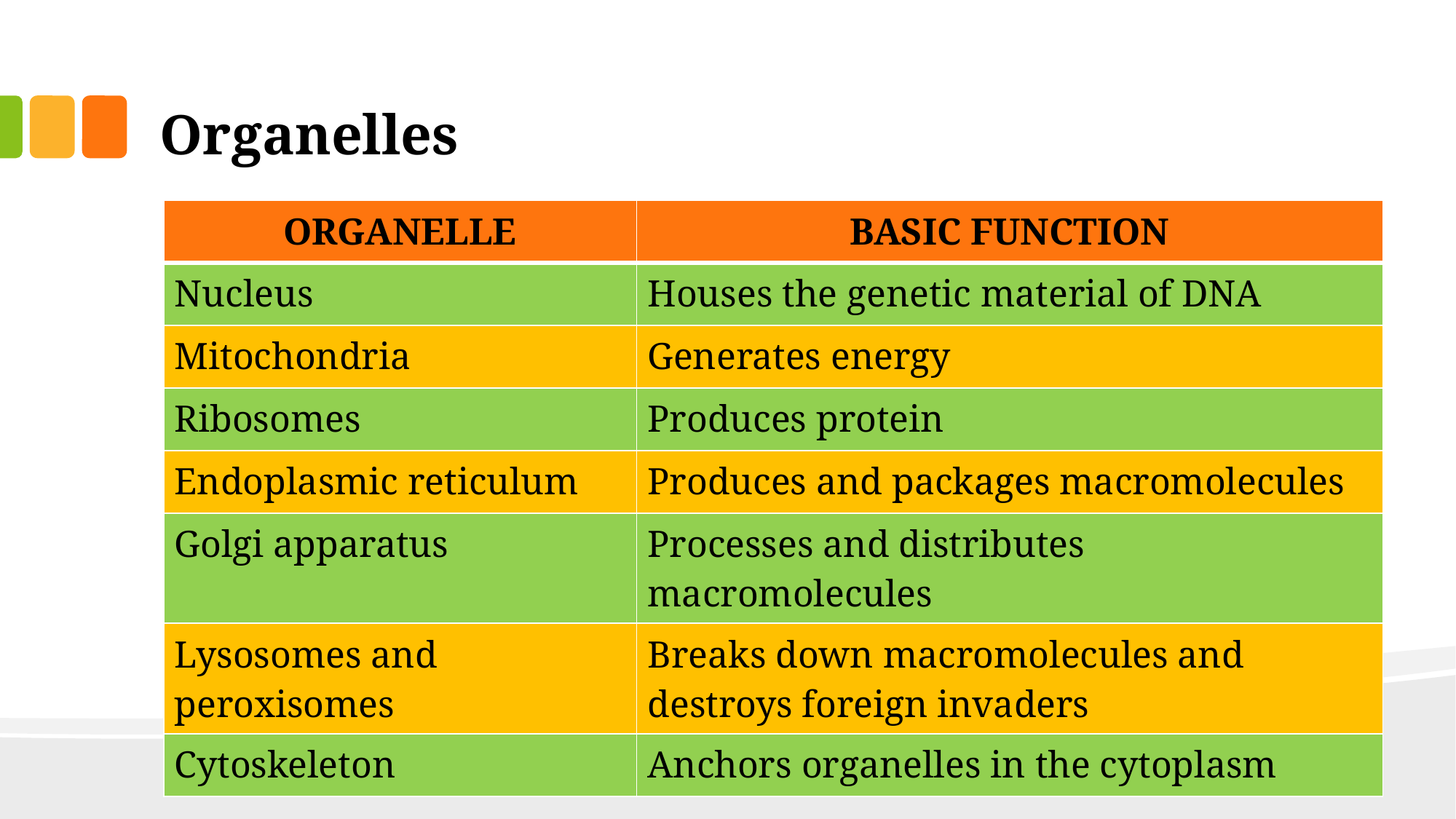

# Organelles
| ORGANELLE | BASIC FUNCTION |
| --- | --- |
| Nucleus | Houses the genetic material of DNA |
| Mitochondria | Generates energy |
| Ribosomes | Produces protein |
| Endoplasmic reticulum | Produces and packages macromolecules |
| Golgi apparatus | Processes and distributes macromolecules |
| Lysosomes and peroxisomes | Breaks down macromolecules and destroys foreign invaders |
| Cytoskeleton | Anchors organelles in the cytoplasm |